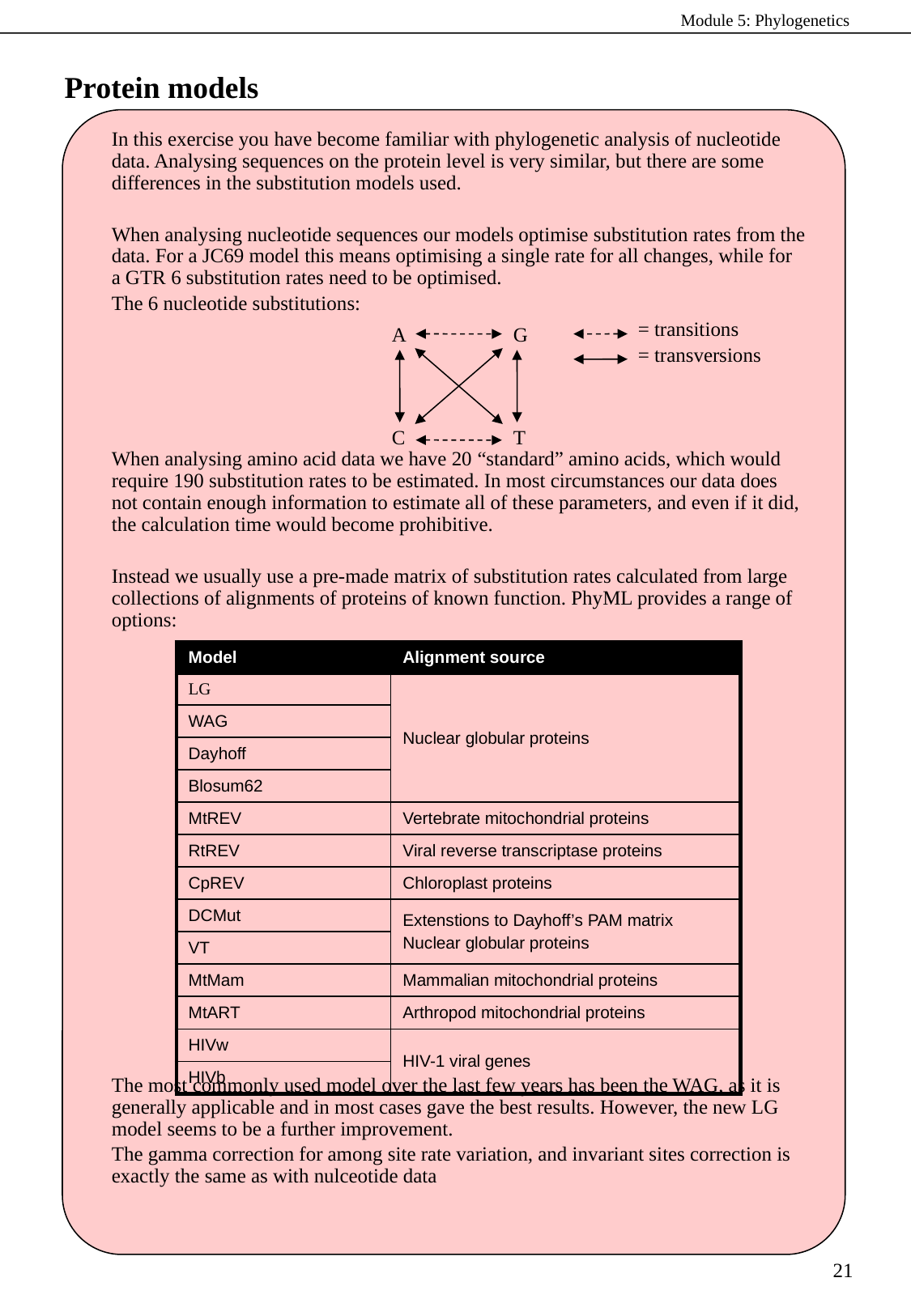

Protein models

In this exercise you have become familiar with phylogenetic analysis of nucleotide data. Analysing sequences on the protein level is very similar, but there are some differences in the substitution models used.

When analysing nucleotide sequences our models optimise substitution rates from the data. For a JC69 model this means optimising a single rate for all changes, while for a GTR 6 substitution rates need to be optimised.
The 6 nucleotide substitutions:
				        = transitions
				        = transversions

When analysing amino acid data we have 20 “standard” amino acids, which would require 190 substitution rates to be estimated. In most circumstances our data does not contain enough information to estimate all of these parameters, and even if it did, the calculation time would become prohibitive.

Instead we usually use a pre-made matrix of substitution rates calculated from large collections of alignments of proteins of known function. PhyML provides a range of options:

The most commonly used model over the last few years has been the WAG, as it is generally applicable and in most cases gave the best results. However, the new LG model seems to be a further improvement.
The gamma correction for among site rate variation, and invariant sites correction is exactly the same as with nulceotide data
A	G

C	T

| Model | Alignment source |
| --- | --- |
| LG | Nuclear globular proteins |
| WAG |  |
| Dayhoff |  |
| Blosum62 |  |
| MtREV | Vertebrate mitochondrial proteins |
| RtREV | Viral reverse transcriptase proteins |
| CpREV | Chloroplast proteins |
| DCMut | Extenstions to Dayhoff’s PAM matrix Nuclear globular proteins |
| VT |  |
| MtMam | Mammalian mitochondrial proteins |
| MtART | Arthropod mitochondrial proteins |
| HIVw | HIV-1 viral genes |
| HIVb |  |
21